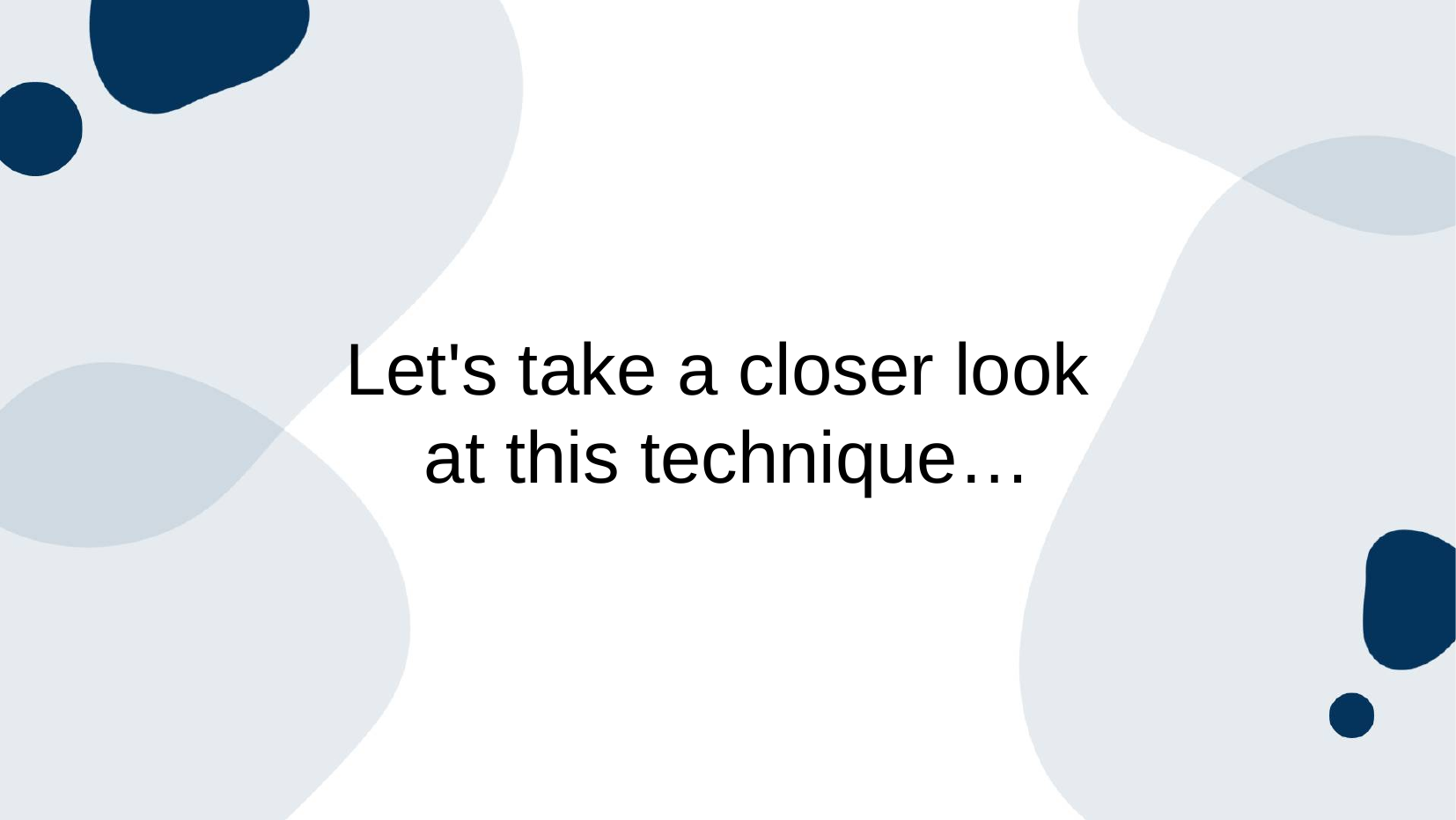

Let's take a closer look
at this technique…